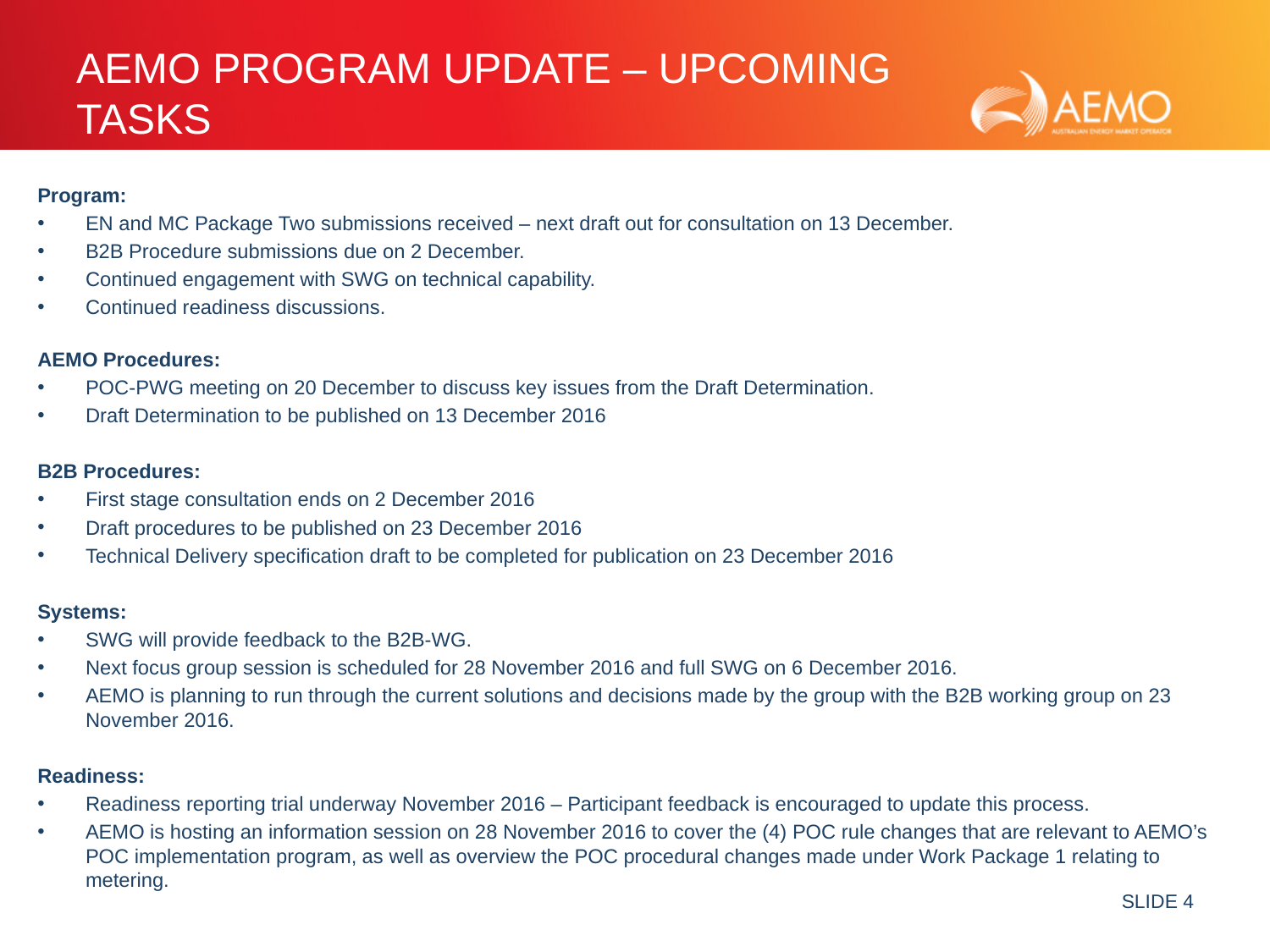

# AEMO Program Update – upcoming tasks
Program:
EN and MC Package Two submissions received – next draft out for consultation on 13 December.
B2B Procedure submissions due on 2 December.
Continued engagement with SWG on technical capability.
Continued readiness discussions.
AEMO Procedures:
POC-PWG meeting on 20 December to discuss key issues from the Draft Determination.
Draft Determination to be published on 13 December 2016

B2B Procedures:
First stage consultation ends on 2 December 2016
Draft procedures to be published on 23 December 2016
Technical Delivery specification draft to be completed for publication on 23 December 2016

Systems:
SWG will provide feedback to the B2B-WG.
Next focus group session is scheduled for 28 November 2016 and full SWG on 6 December 2016.
AEMO is planning to run through the current solutions and decisions made by the group with the B2B working group on 23 November 2016.

Readiness:
Readiness reporting trial underway November 2016 – Participant feedback is encouraged to update this process.
AEMO is hosting an information session on 28 November 2016 to cover the (4) POC rule changes that are relevant to AEMO’s POC implementation program, as well as overview the POC procedural changes made under Work Package 1 relating to metering.